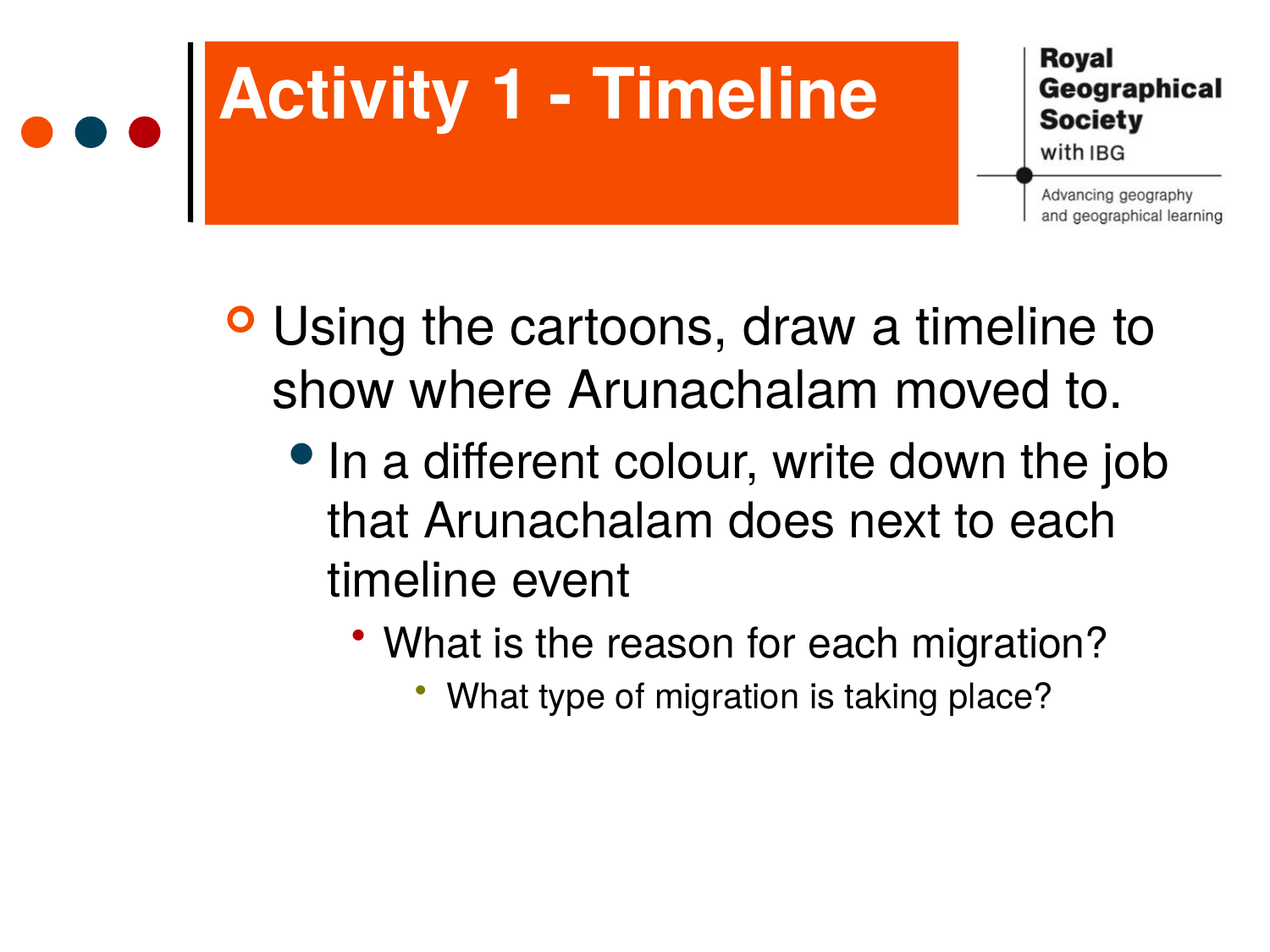

# Activity 1 - Timeline
Using the cartoons, draw a timeline to show where Arunachalam moved to.
In a different colour, write down the job that Arunachalam does next to each timeline event
What is the reason for each migration?
What type of migration is taking place?